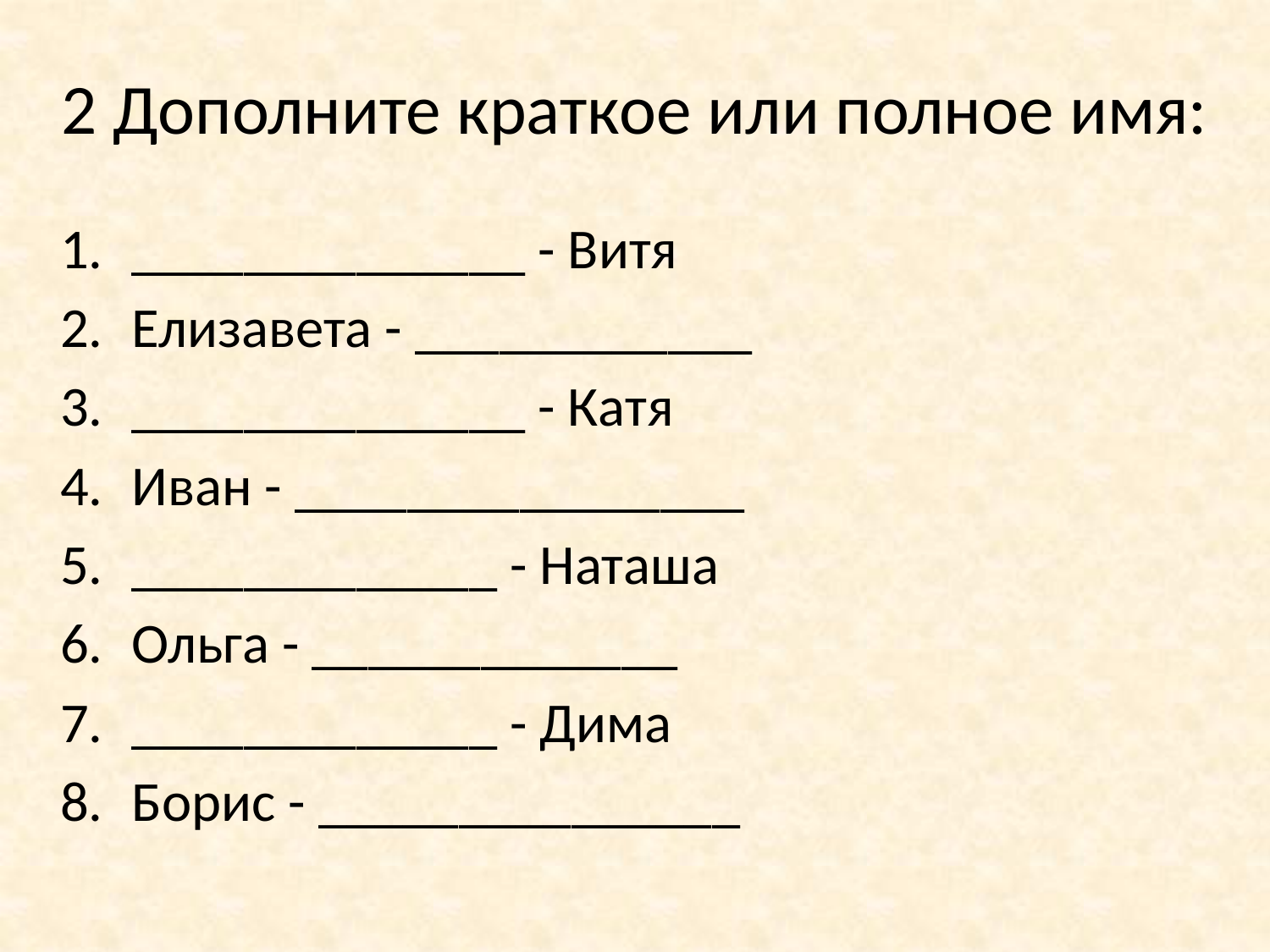

# 2 Дополните краткое или полное имя:
______________ - Витя
Елизавета - ____________
______________ - Катя
Иван - ________________
_____________ - Наташа
Ольга - _____________
_____________ - Дима
Борис - _______________